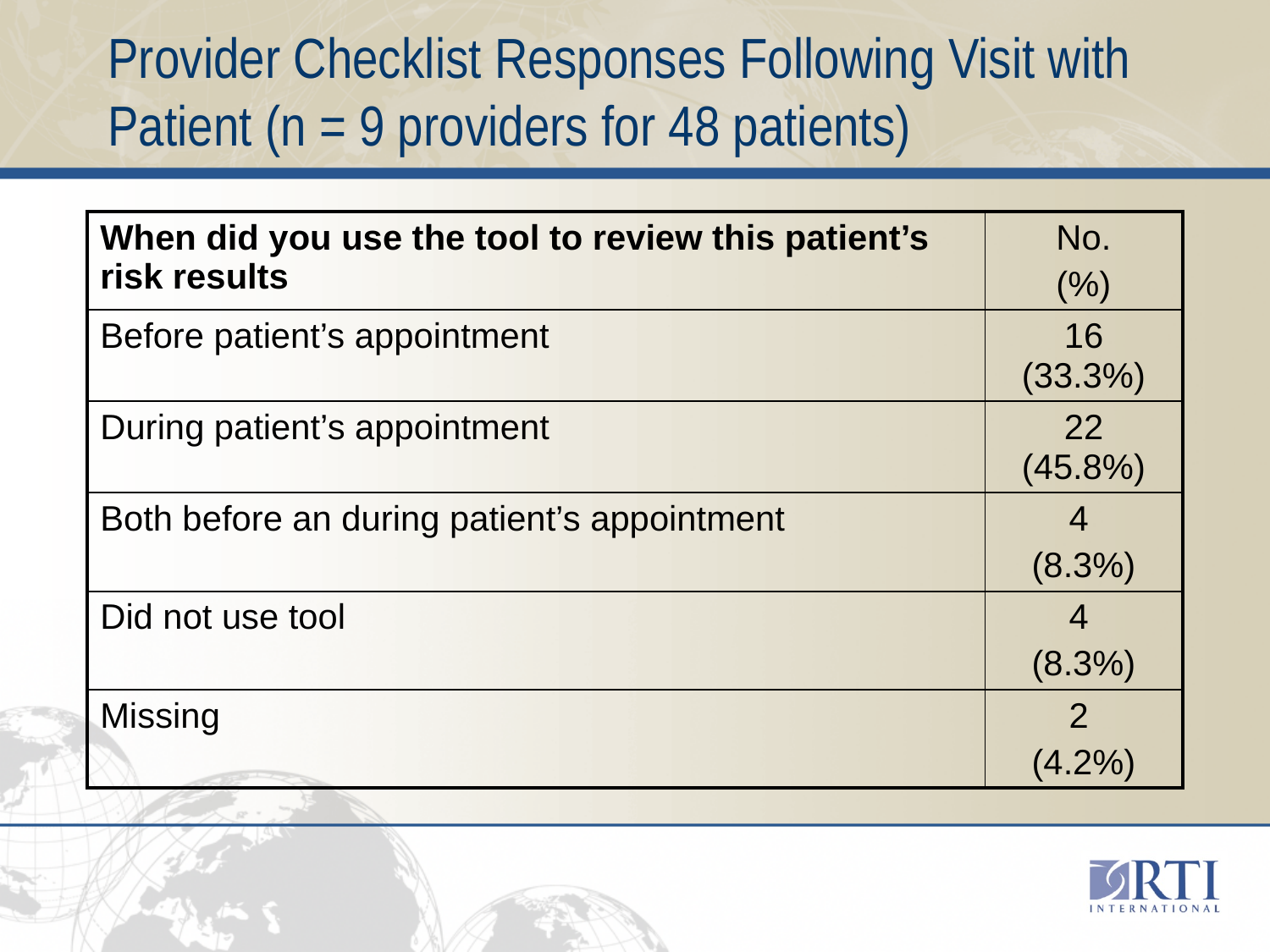

# Provider Checklist Responses Following Visit with Patient (n = 9 providers for 48 patients)
| When did you use the tool to review this patient’s risk results | No. (%) |
| --- | --- |
| Before patient’s appointment | 16 (33.3%) |
| During patient’s appointment | 22 (45.8%) |
| Both before an during patient’s appointment | 4 (8.3%) |
| Did not use tool | 4 (8.3%) |
| Missing | 2 (4.2%) |